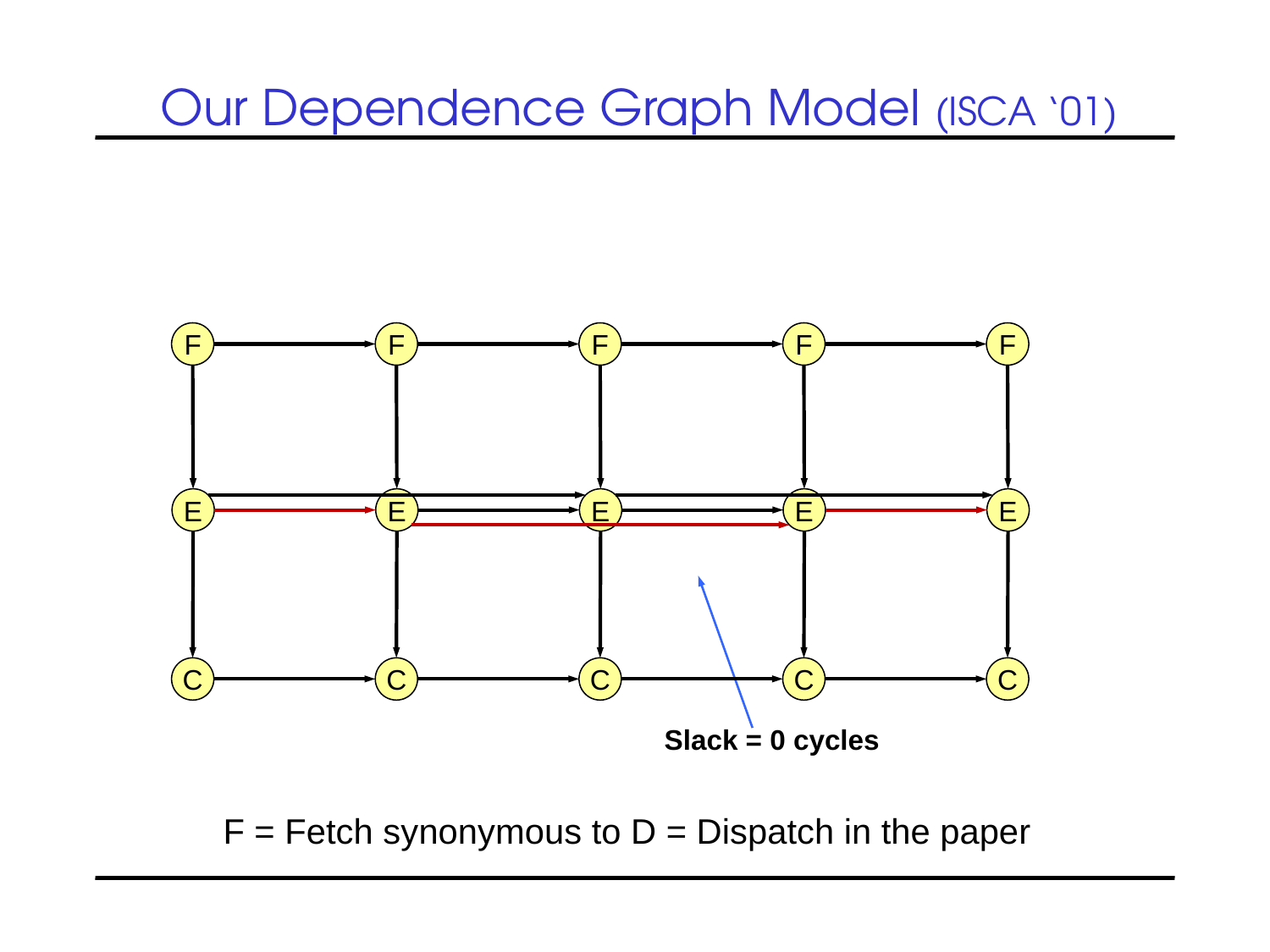

# Our Dependence Graph Model (ISCA ‘01)

F
F
F
F
F
E
E
E
E
E

C
C
C
C
C
Slack = 0 cycles
F = Fetch synonymous to D = Dispatch in the paper